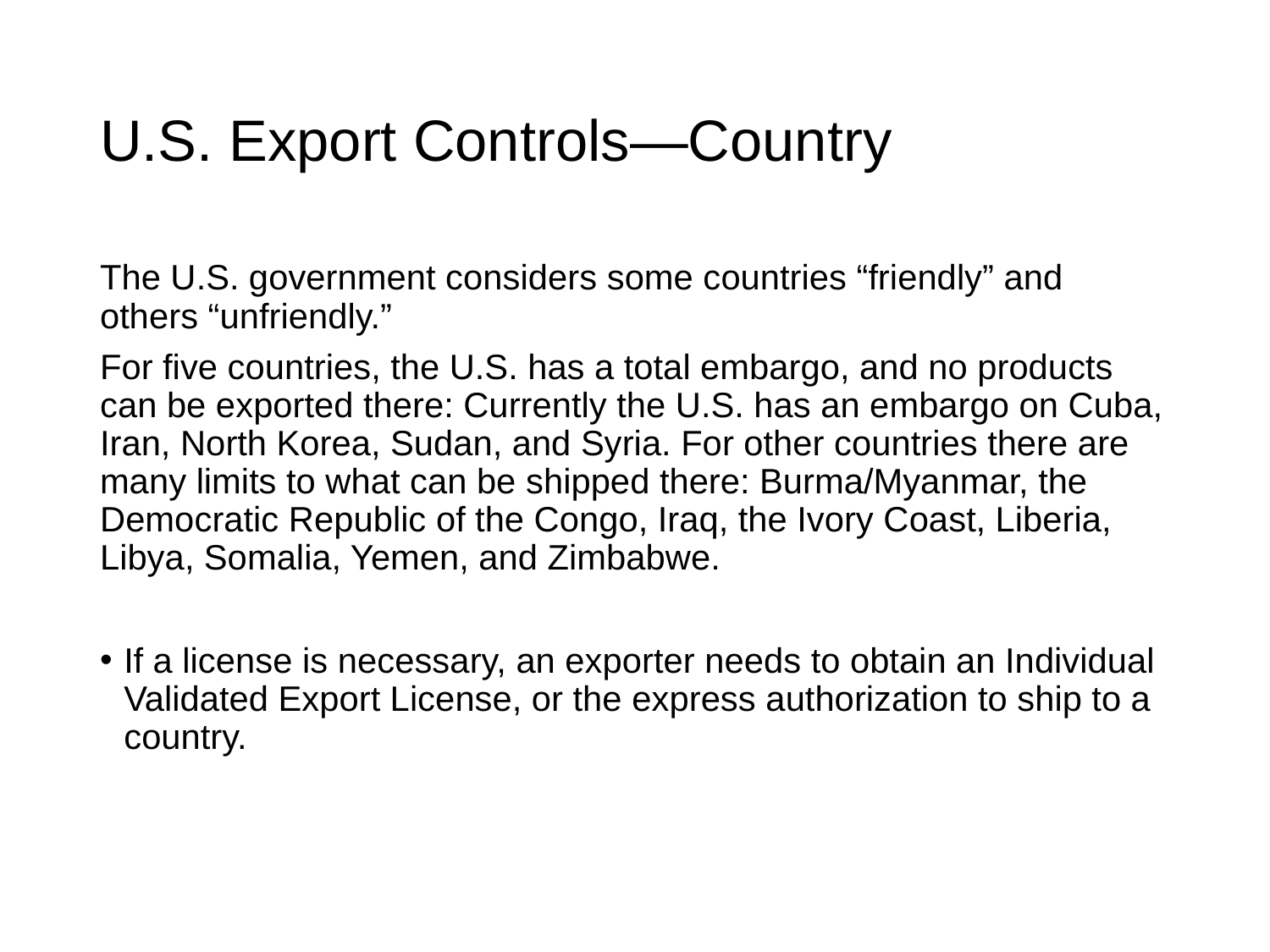

# U.S. Export Controls—Country
The U.S. government considers some countries “friendly” and others “unfriendly.”
For five countries, the U.S. has a total embargo, and no products can be exported there: Currently the U.S. has an embargo on Cuba, Iran, North Korea, Sudan, and Syria. For other countries there are many limits to what can be shipped there: Burma/Myanmar, the Democratic Republic of the Congo, Iraq, the Ivory Coast, Liberia, Libya, Somalia, Yemen, and Zimbabwe.

If a license is necessary, an exporter needs to obtain an Individual Validated Export License, or the express authorization to ship to a country.